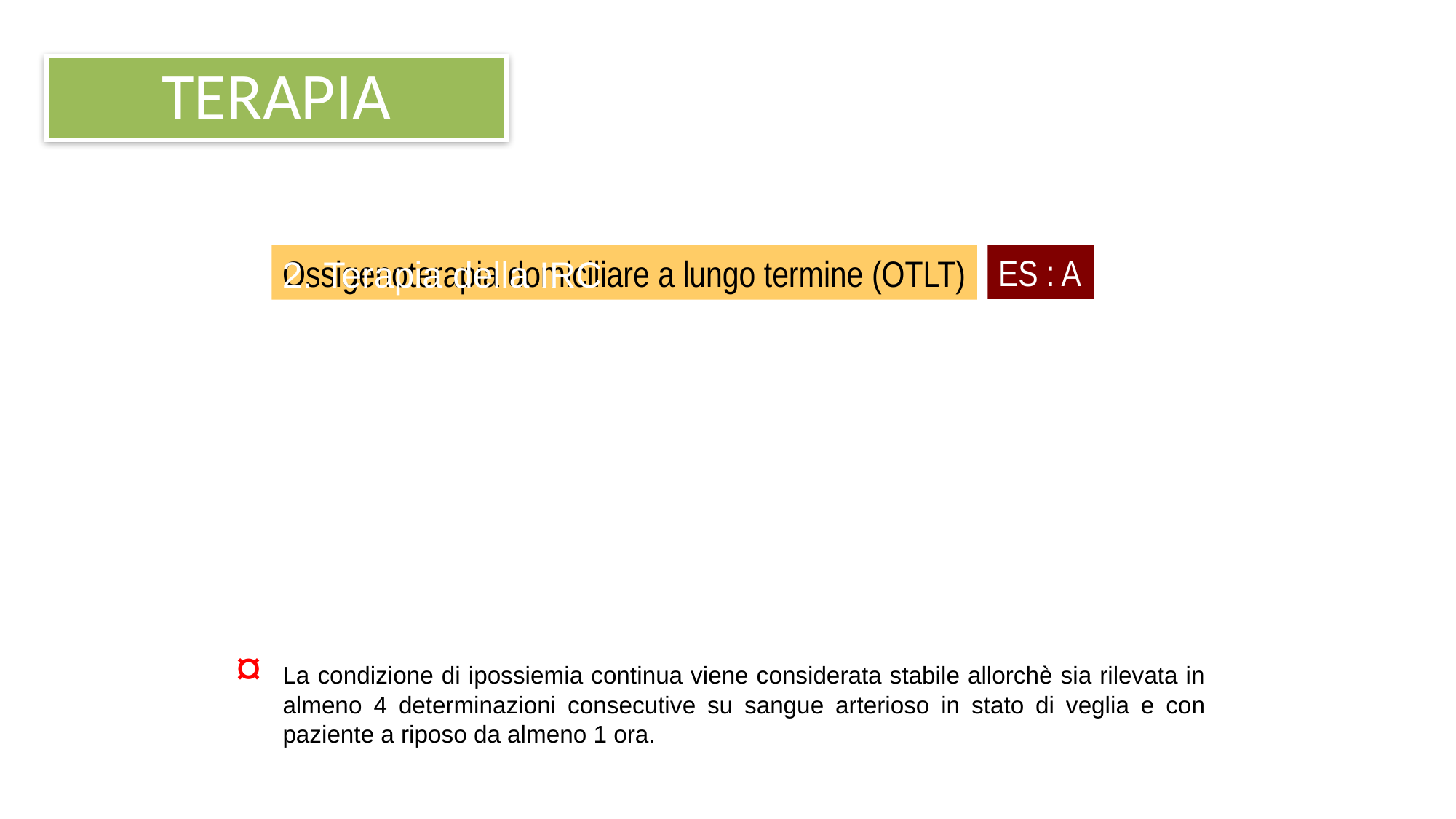

TERAPIA
Principi di base
ES : A
Ossigenoterapia domiciliare a lungo termine (OTLT)
Terapia della IRC
Trattamento delle complicanze
Protratta per almeno 18 h/die consente di :

 migliorare la sopravvivenza
 ritardare l’insorgenza dell’ipertensione polmonare
 ridurre gli episodi di desaturazione arteriosa nel sonno o sotto sforzo
 ridurre il numero di ricoveri ospedalieri
 migliorare la qualità di vità
Programmi di riabilitazione e controllo secrezioni
Componenti psicosociali, comportamentali
    ed educazionali
Nutrizione
Ventilazione meccanica domiciliare
¤
La condizione di ipossiemia continua viene considerata stabile allorchè sia rilevata in almeno 4 determinazioni consecutive su sangue arterioso in stato di veglia e con paziente a riposo da almeno 1 ora.
Trapianto polmonare